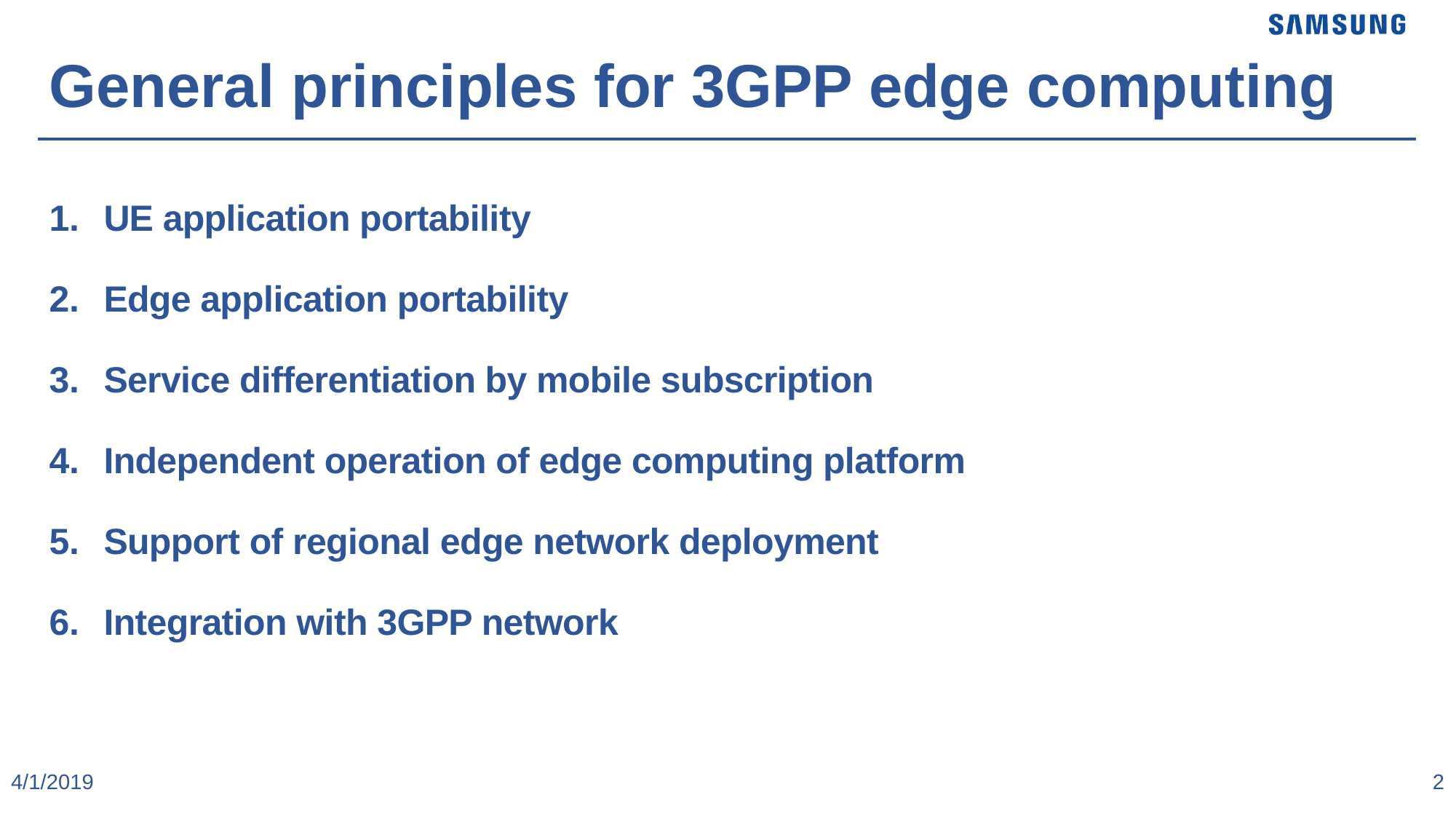

# General principles for 3GPP edge computing
UE application portability
Edge application portability
Service differentiation by mobile subscription
Independent operation of edge computing platform
Support of regional edge network deployment
Integration with 3GPP network

4/1/2019
2